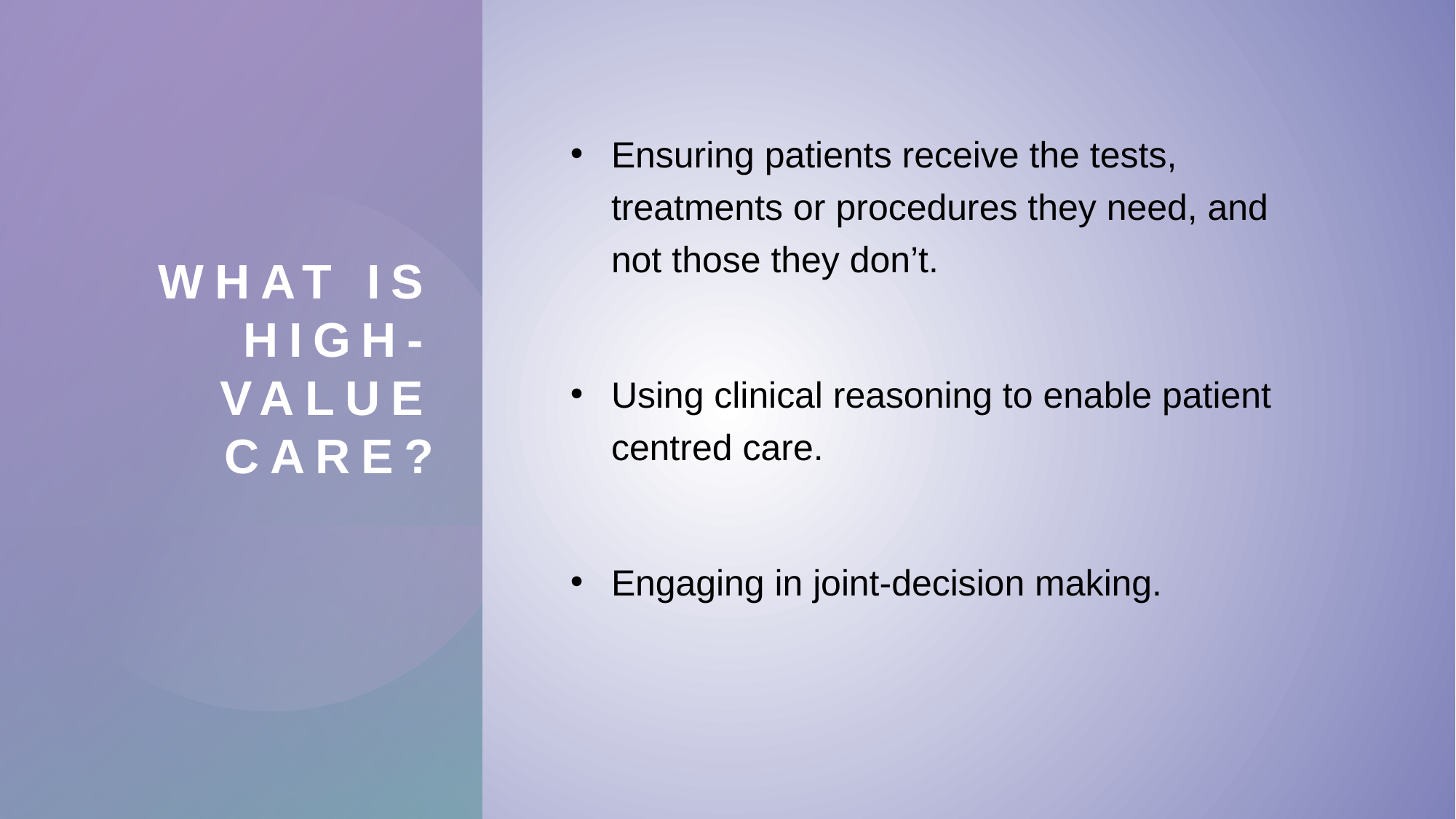

# What is high-value care?
Ensuring patients receive the tests, treatments or procedures they need, and not those they don’t.

Using clinical reasoning to enable patient centred care.

Engaging in joint-decision making.